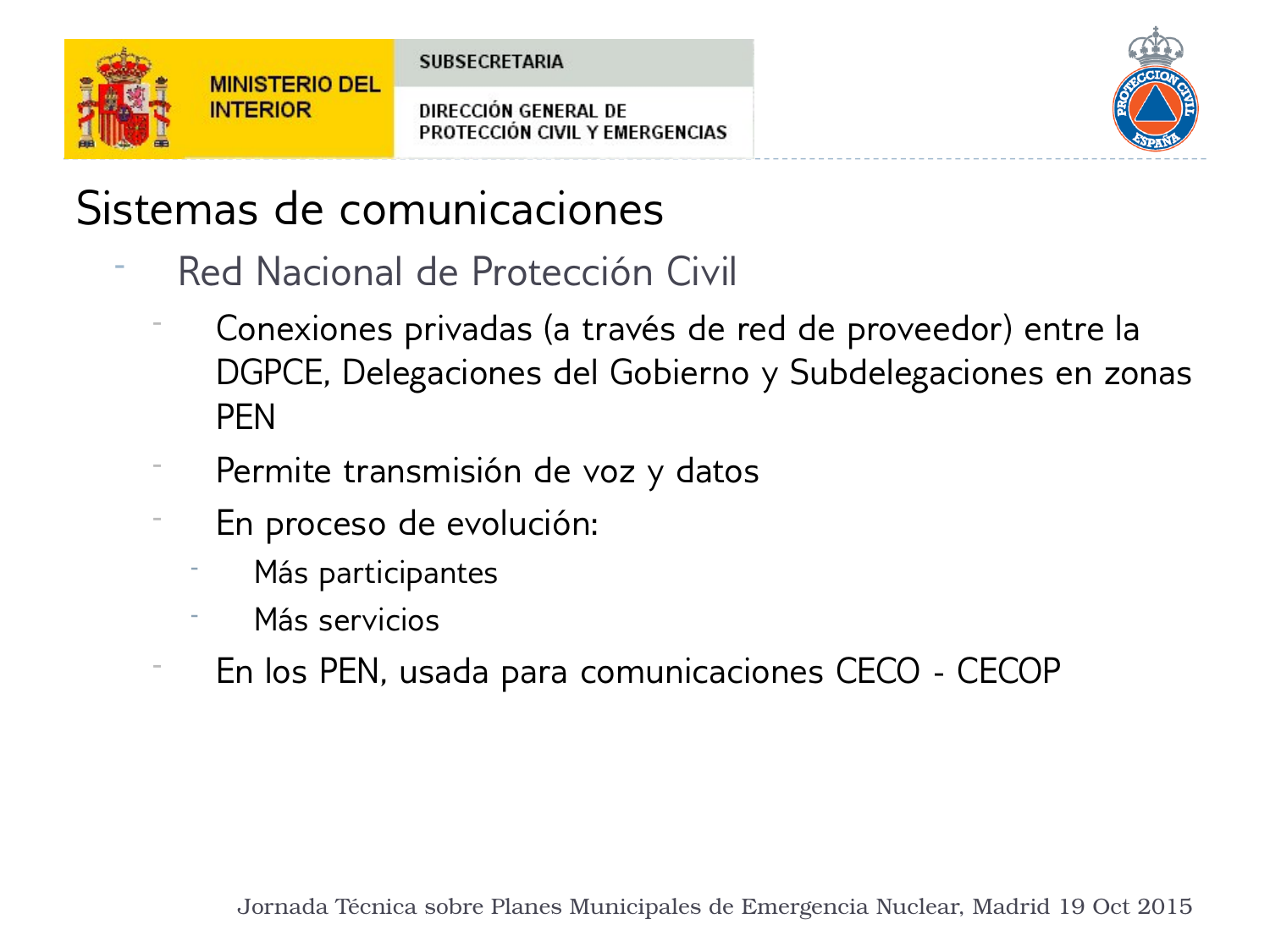

Sistemas de comunicaciones
Red Nacional de Protección Civil
Conexiones privadas (a través de red de proveedor) entre la DGPCE, Delegaciones del Gobierno y Subdelegaciones en zonas PEN
Permite transmisión de voz y datos
En proceso de evolución:
Más participantes
Más servicios
En los PEN, usada para comunicaciones CECO - CECOP